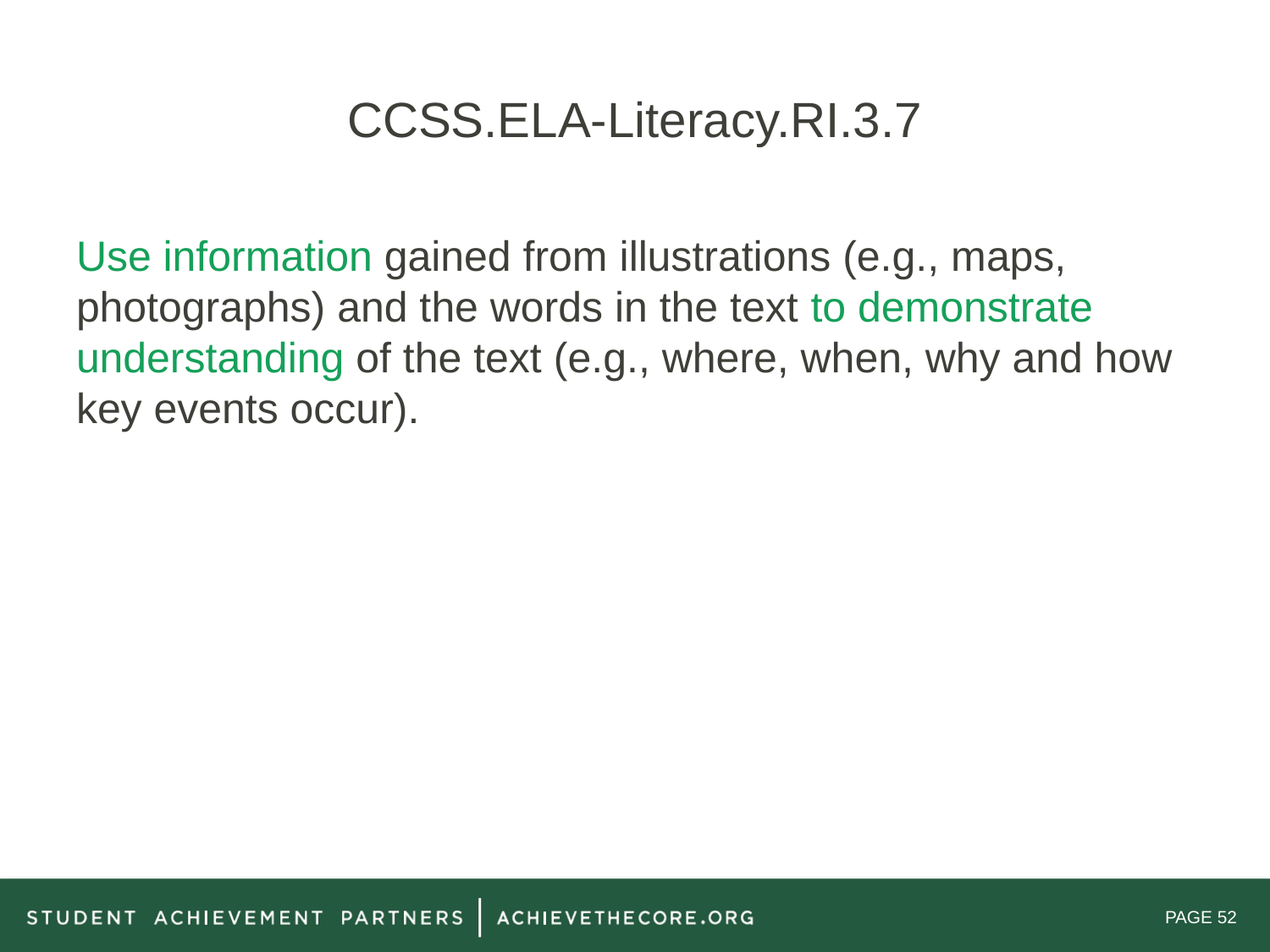

# CCSS.ELA-Literacy.RI.3.7
Use information gained from illustrations (e.g., maps, photographs) and the words in the text to demonstrate understanding of the text (e.g., where, when, why and how key events occur).